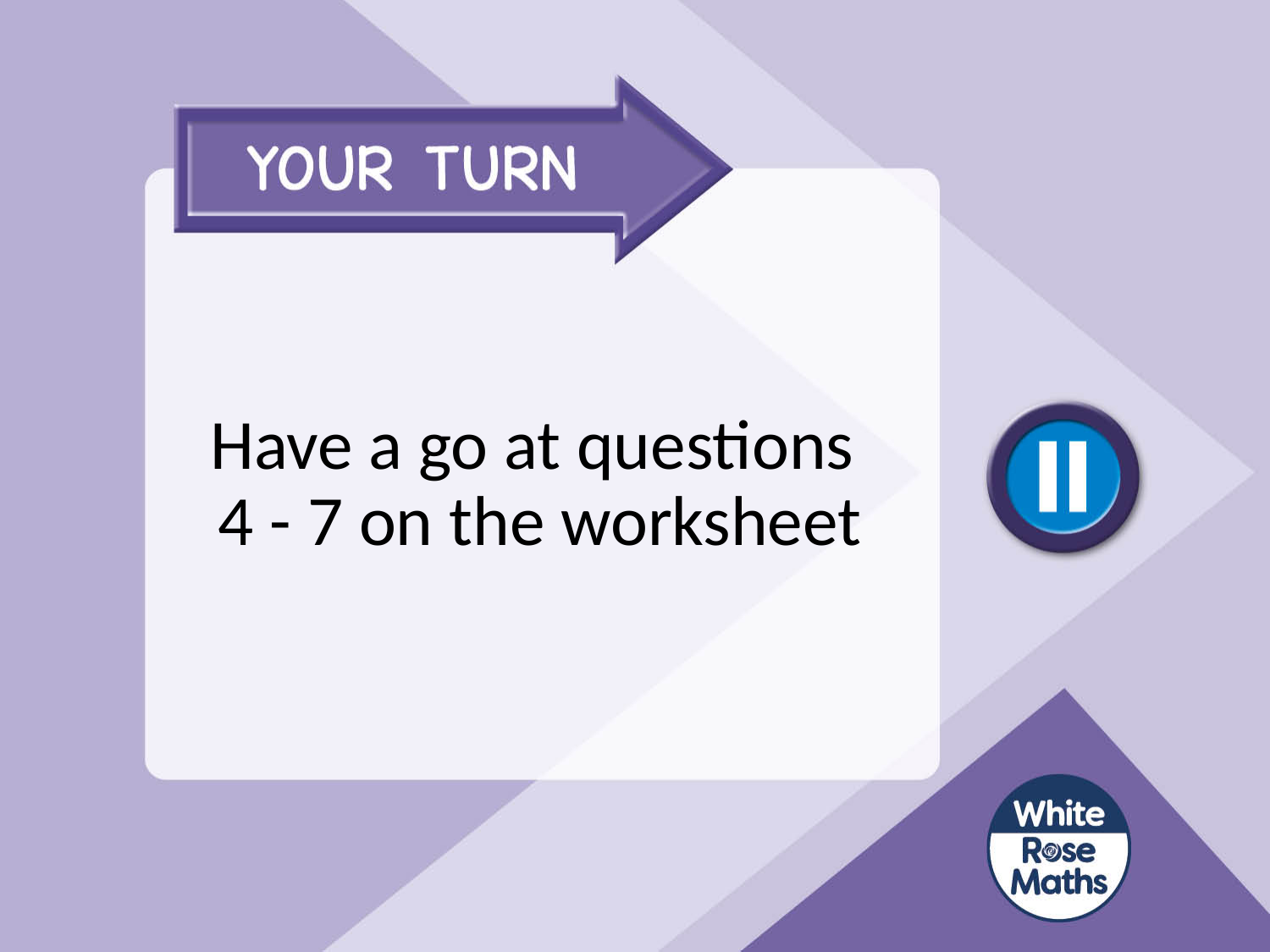

# Have a go at questions 4 - 7 on the worksheet